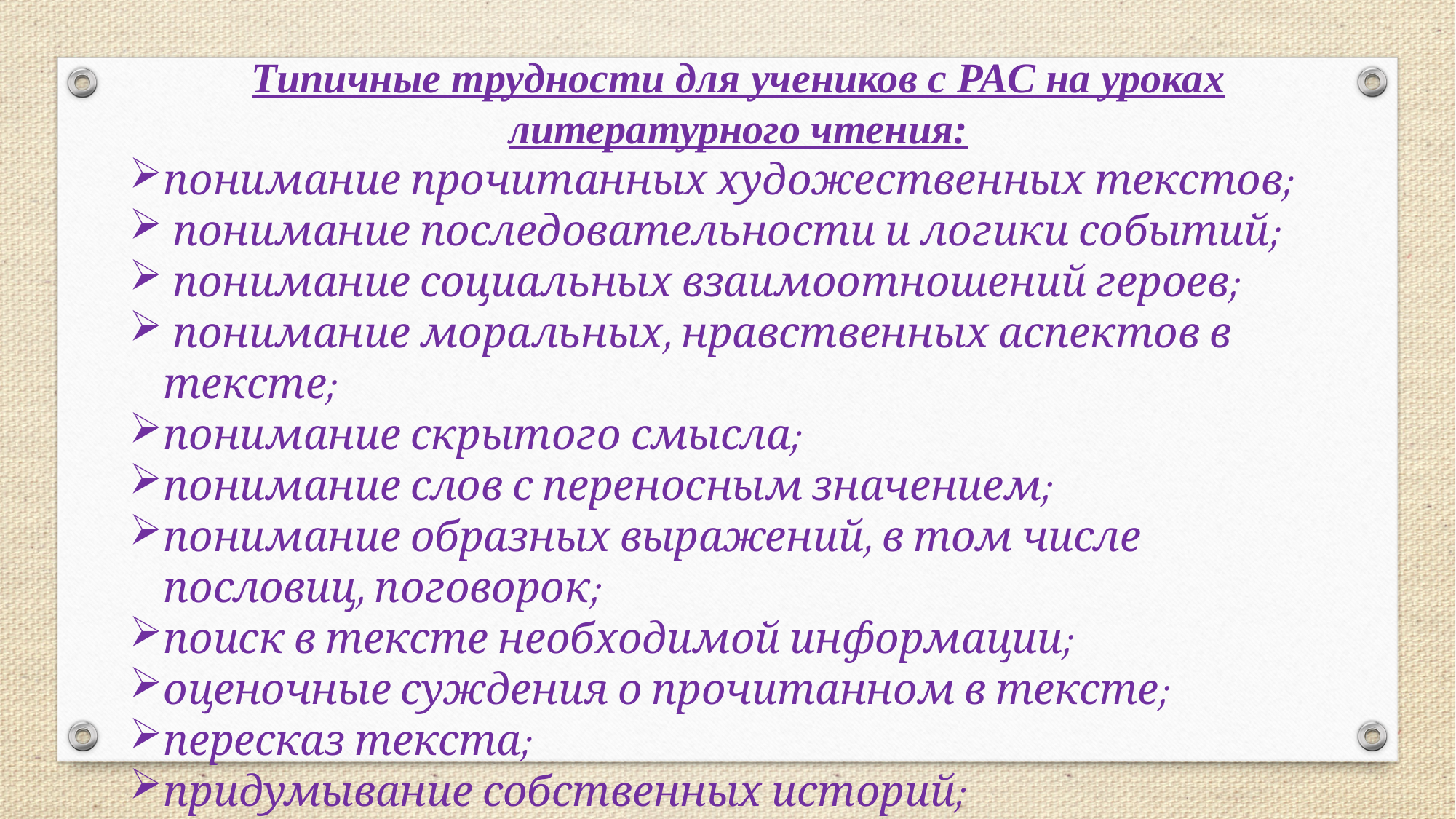

Типичные трудности для учеников с РАС на уроках литературного чтения:
понимание прочитанных художественных текстов;
 понимание последовательности и логики событий;
 понимание социальных взаимоотношений героев;
 понимание моральных, нравственных аспектов в тексте;
понимание скрытого смысла;
понимание слов с переносным значением;
понимание образных выражений, в том числе пословиц, поговорок;
поиск в тексте необходимой информации;
оценочные суждения о прочитанном в тексте;
пересказ текста;
придумывание собственных историй;
использование при чтении интонационно-выразительных средств.